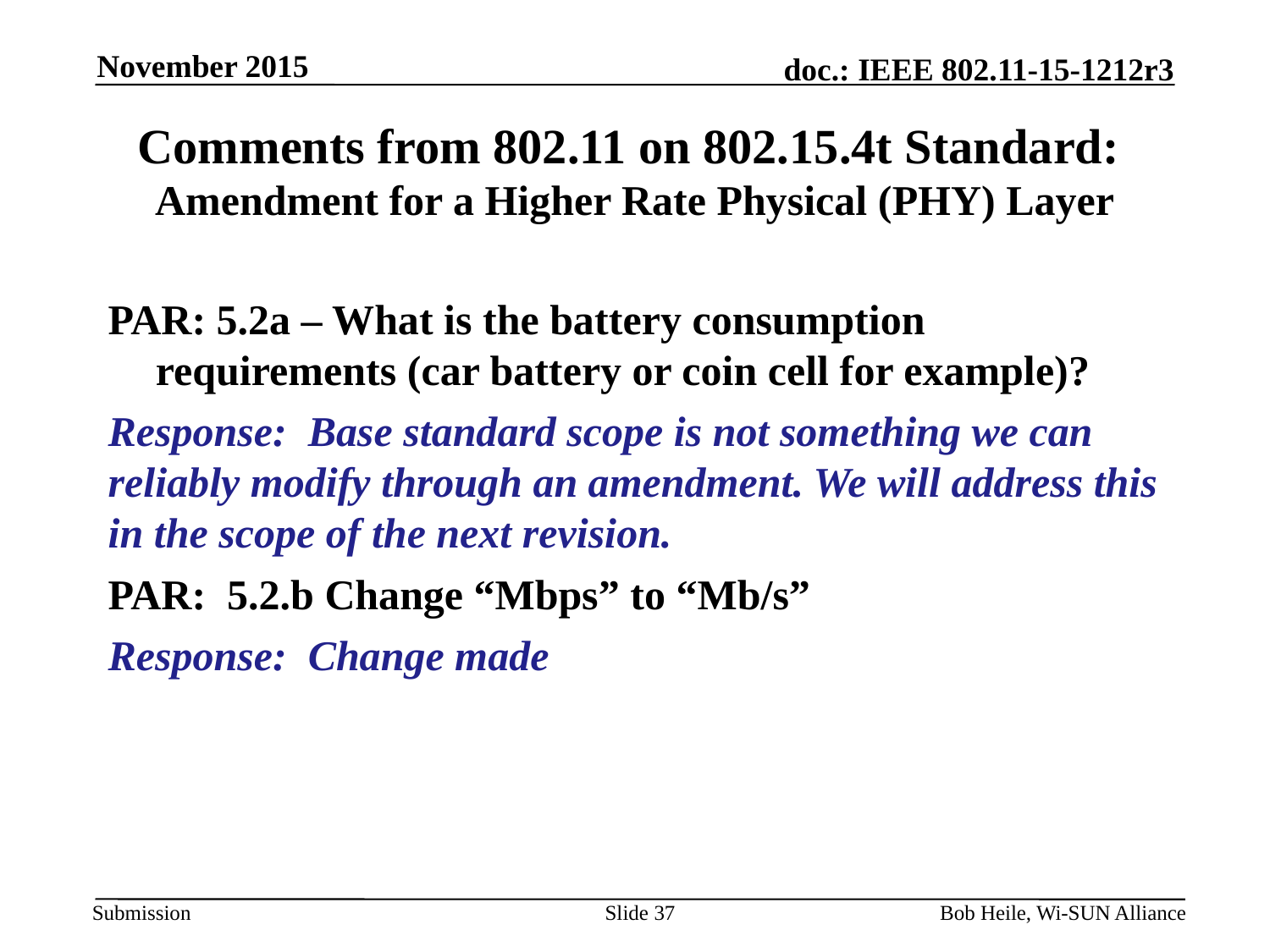

November 2015
# Comments from 802.11 on 802.15.4t Standard: Amendment for a Higher Rate Physical (PHY) Layer
PAR: 5.2a – What is the battery consumption requirements (car battery or coin cell for example)?
Response:  Base standard scope is not something we can reliably modify through an amendment. We will address this in the scope of the next revision.
PAR:  5.2.b Change “Mbps” to “Mb/s”
Response:  Change made

Slide 37
Bob Heile, Wi-SUN Alliance